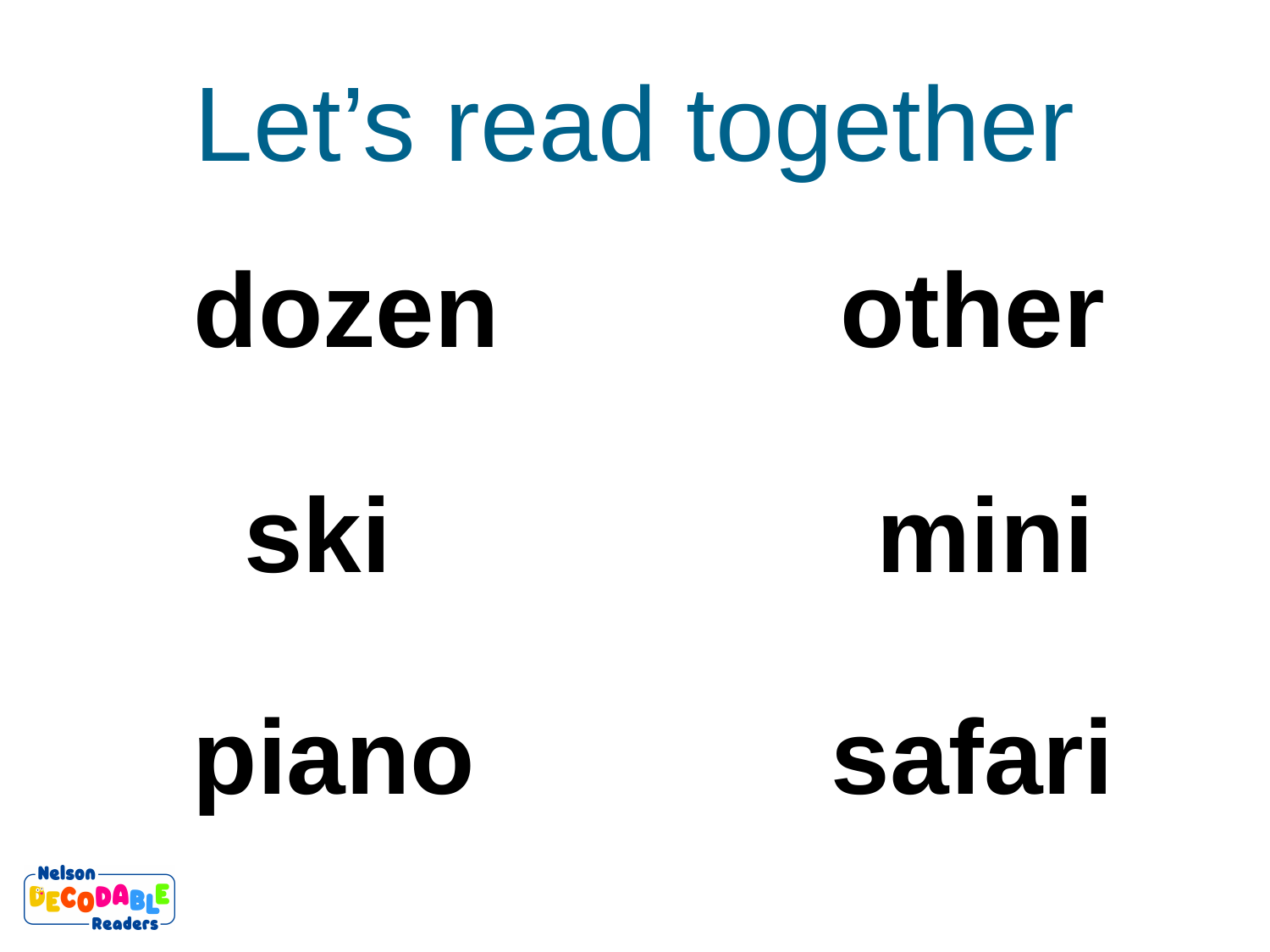

Let’s read together
dozen
other
ski

mini

safari
piano